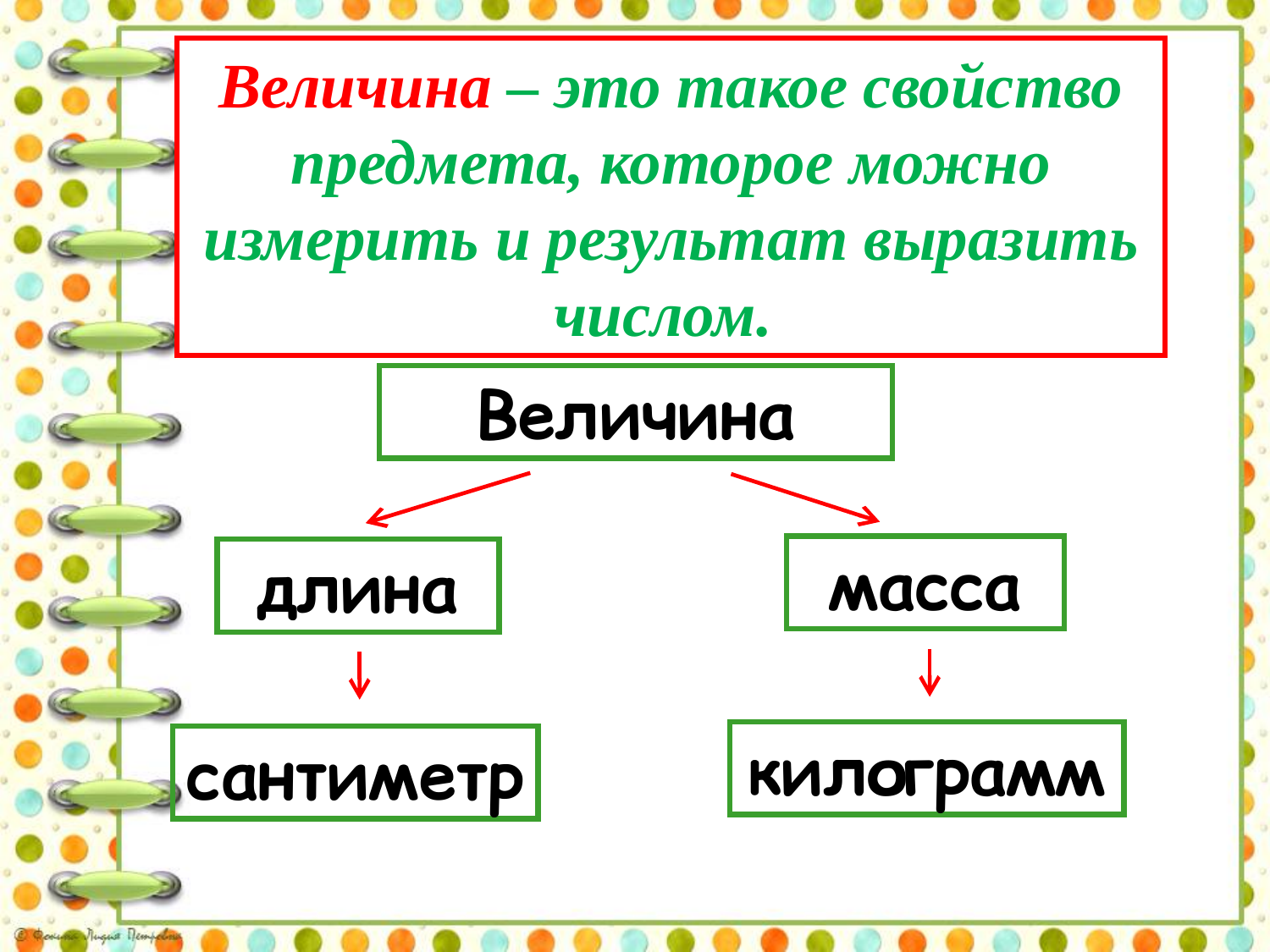

#
Величина – это такое свойство предмета, которое можно измерить и результат выразить числом.

Величина
масса
длина
килограмм
сантиметр